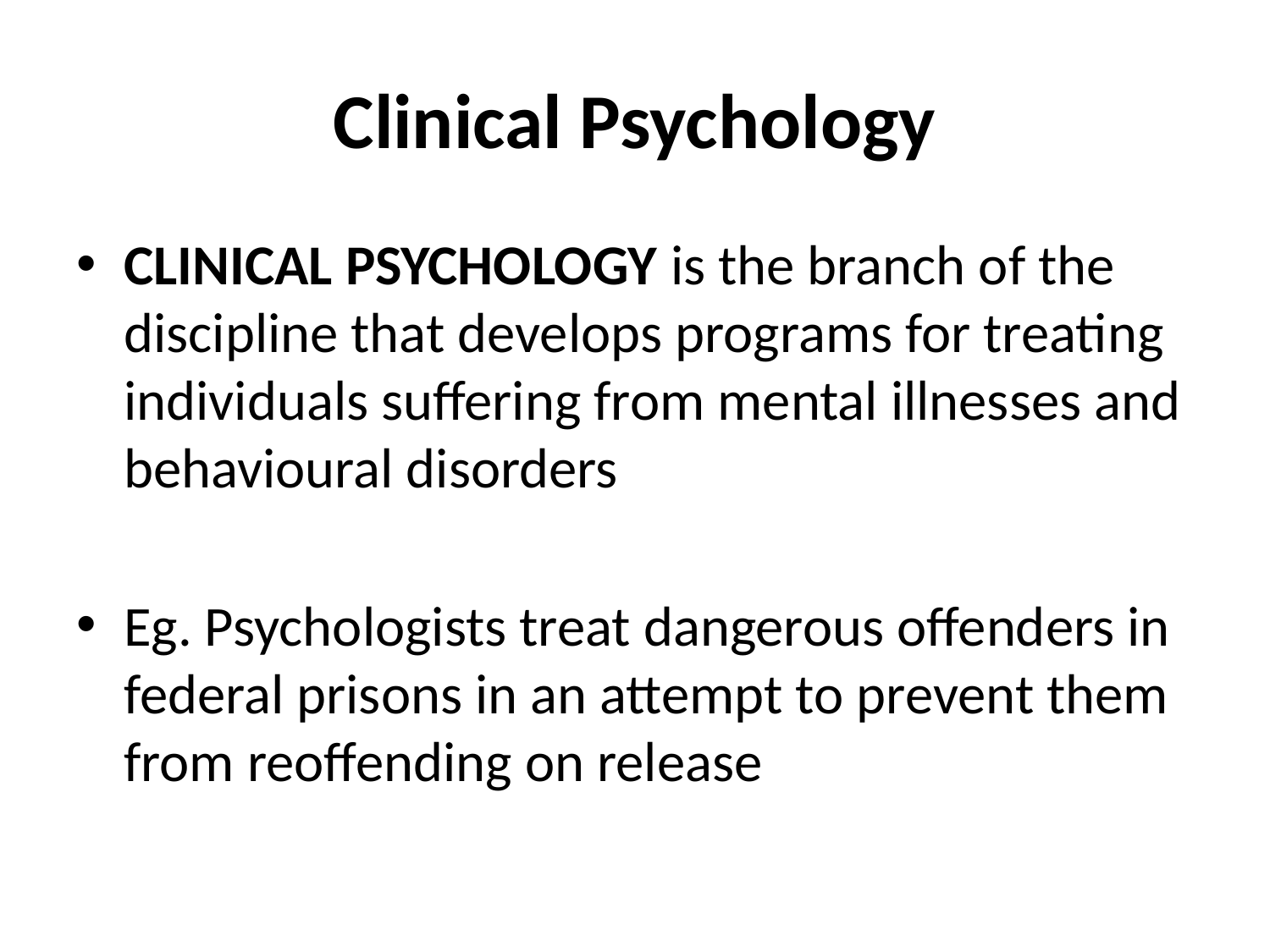

# Clinical Psychology
CLINICAL PSYCHOLOGY is the branch of the discipline that develops programs for treating individuals suffering from mental illnesses and behavioural disorders

Eg. Psychologists treat dangerous offenders in federal prisons in an attempt to prevent them from reoffending on release